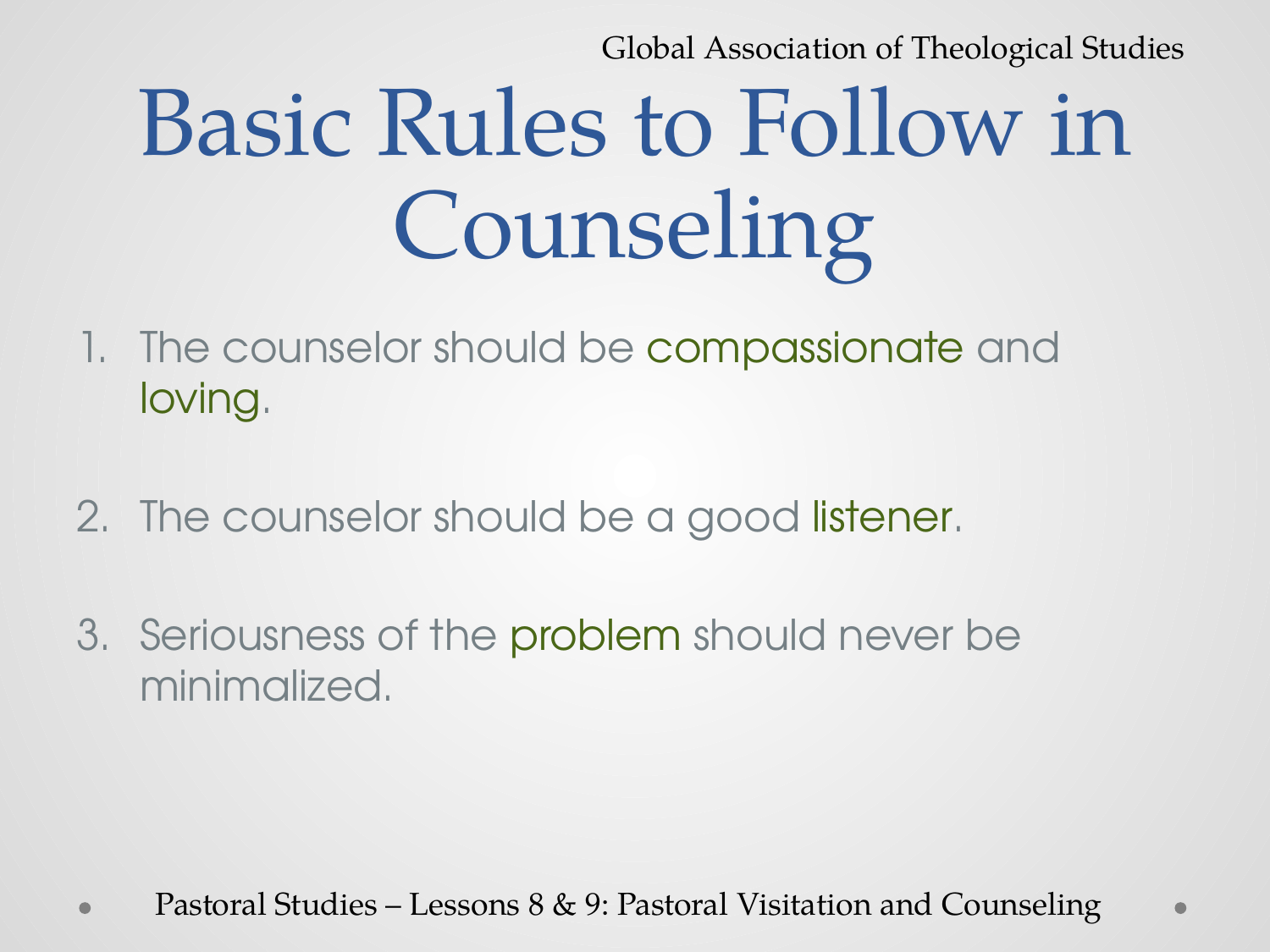

Global Association of Theological Studies
# Basic Rules to Follow in Counseling
The counselor should be compassionate and loving.

The counselor should be a good listener.

Seriousness of the problem should never be minimalized.

Pastoral Studies – Lessons 8 & 9: Pastoral Visitation and Counseling